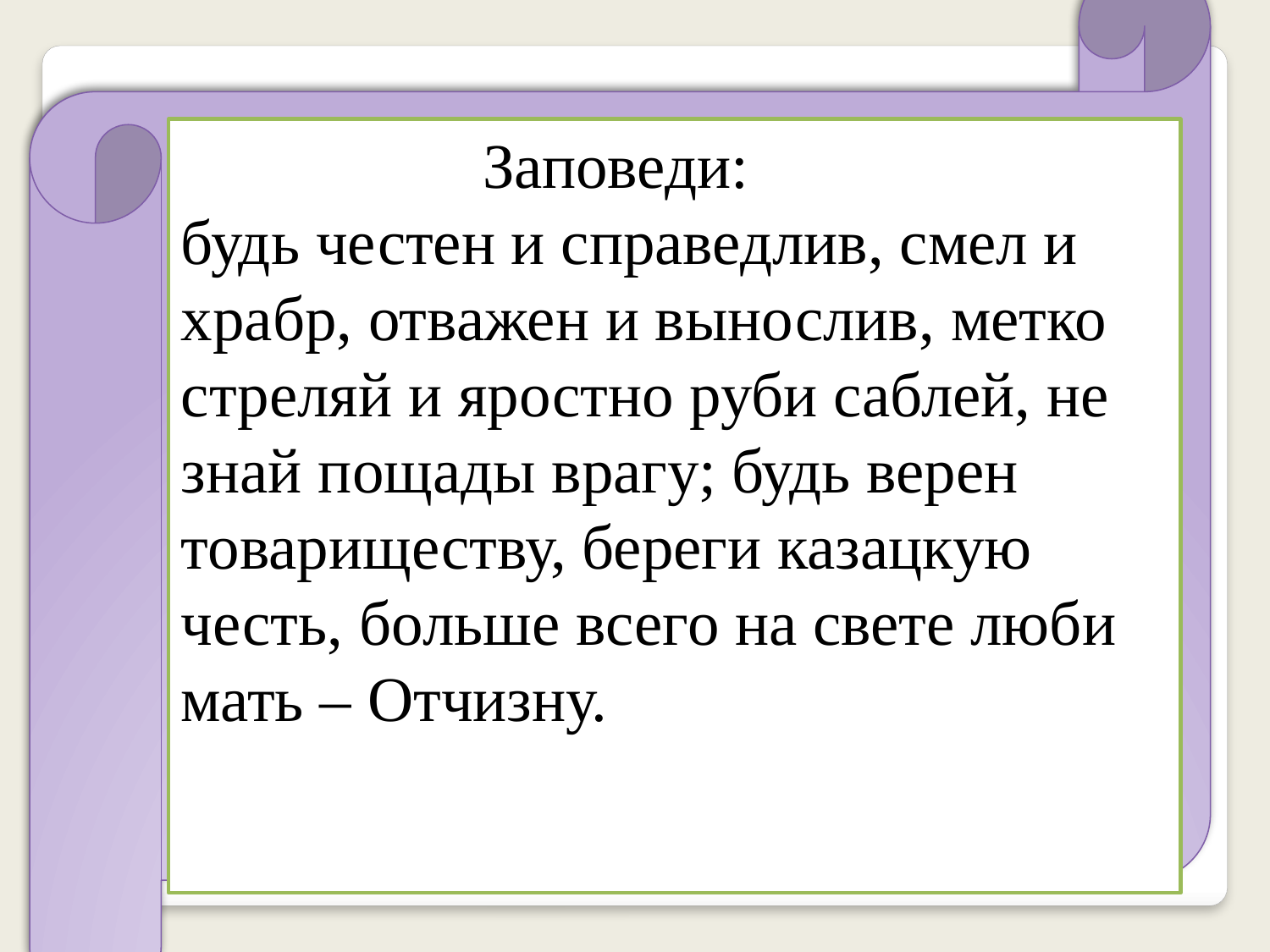

Заповеди:
будь честен и справедлив, смел и храбр, отважен и вынослив, метко стреляй и яростно руби саблей, не знай пощады врагу; будь верен товариществу, береги казацкую честь, больше всего на свете люби мать – Отчизну.